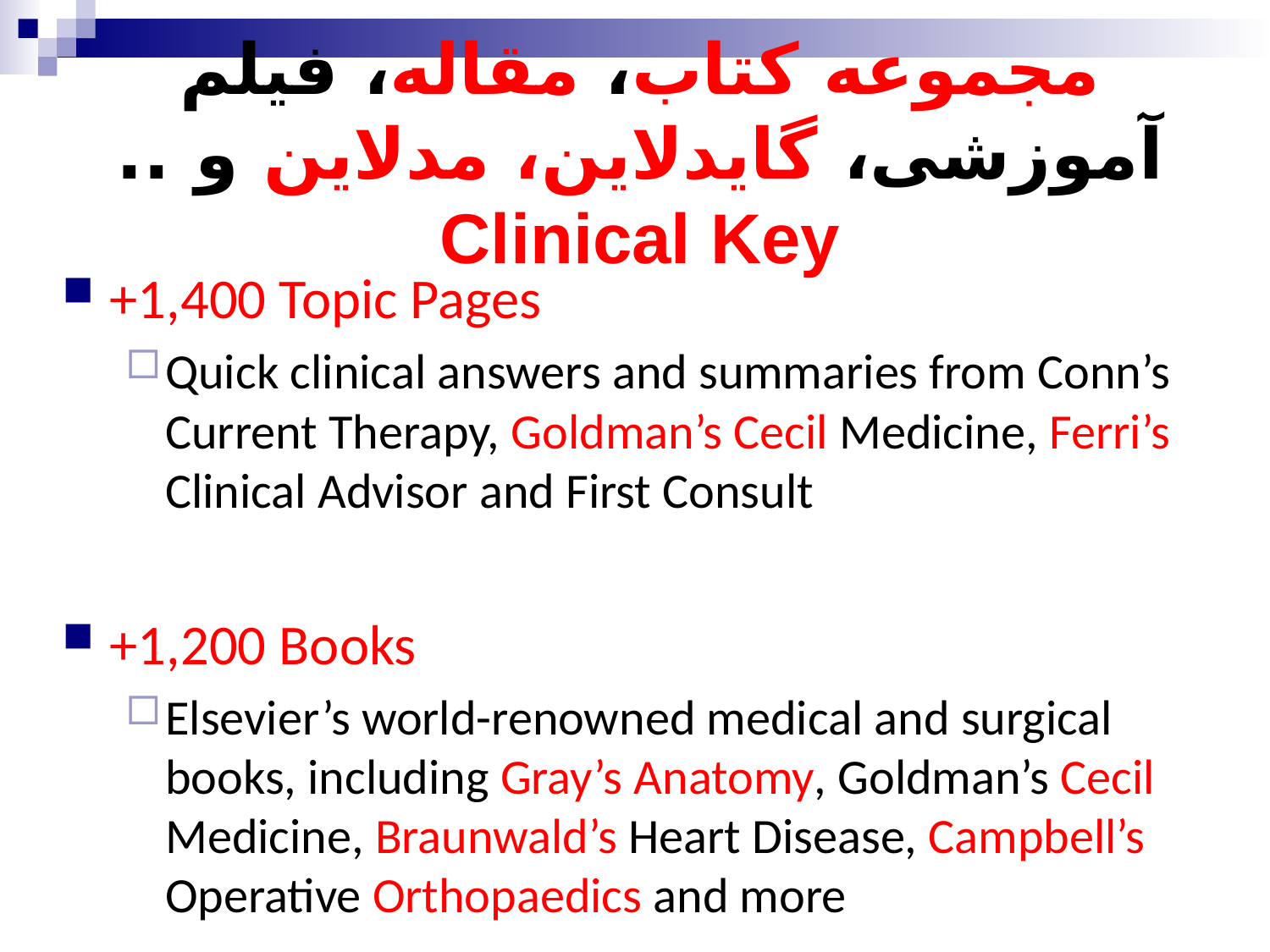

# مجموعه کتاب، مقاله، فيلم آموزشی، گايدلاين، مدلاين و .. Clinical Key
+1,400 Topic Pages
Quick clinical answers and summaries from Conn’s Current Therapy, Goldman’s Cecil Medicine, Ferri’s Clinical Advisor and First Consult

+1,200 Books
Elsevier’s world-renowned medical and surgical books, including Gray’s Anatomy, Goldman’s Cecil Medicine, Braunwald’s Heart Disease, Campbell’s Operative Orthopaedics and more